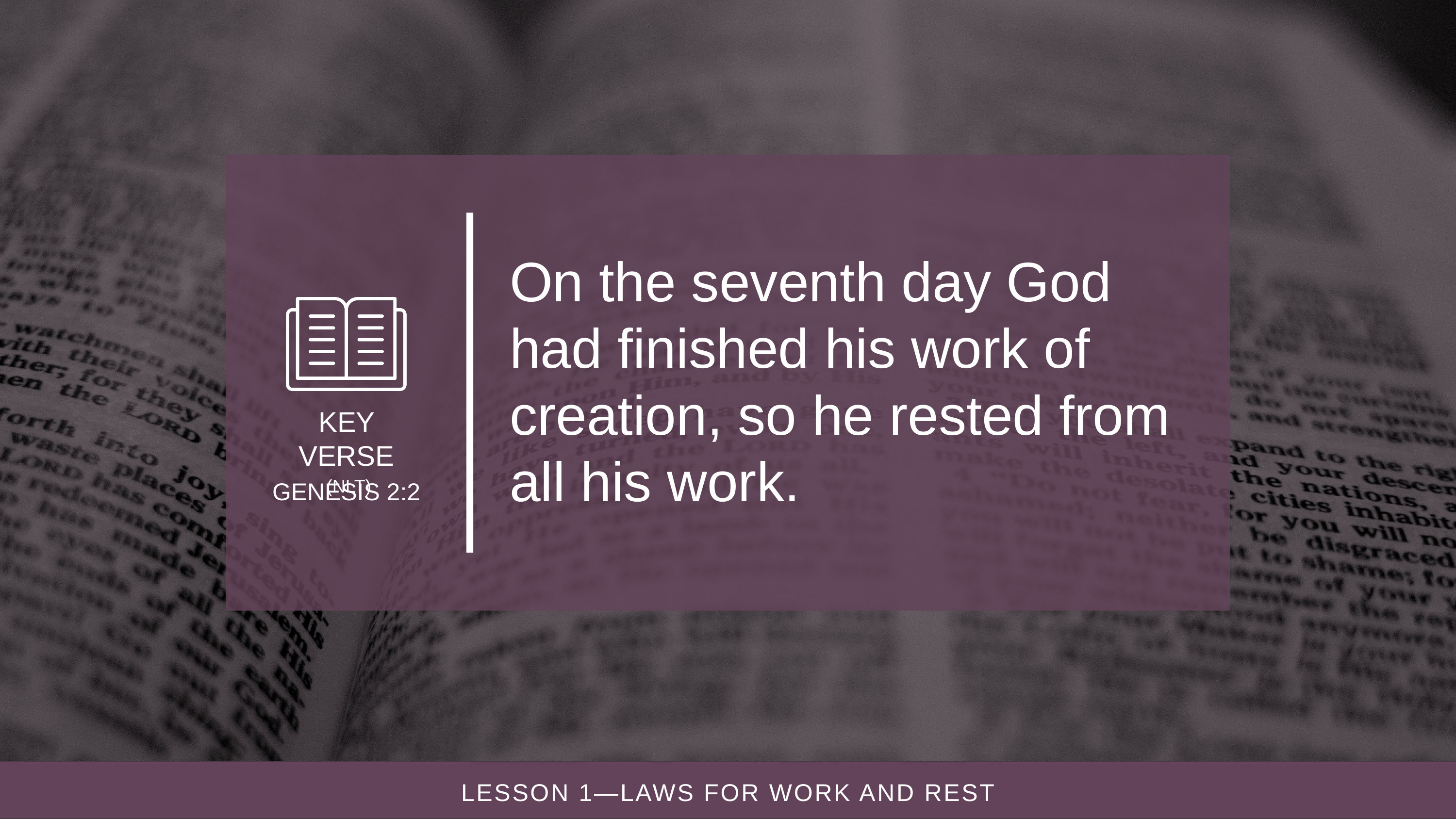

On the seventh day God had finished his work of creation, so he rested from all his work.
(NLT)